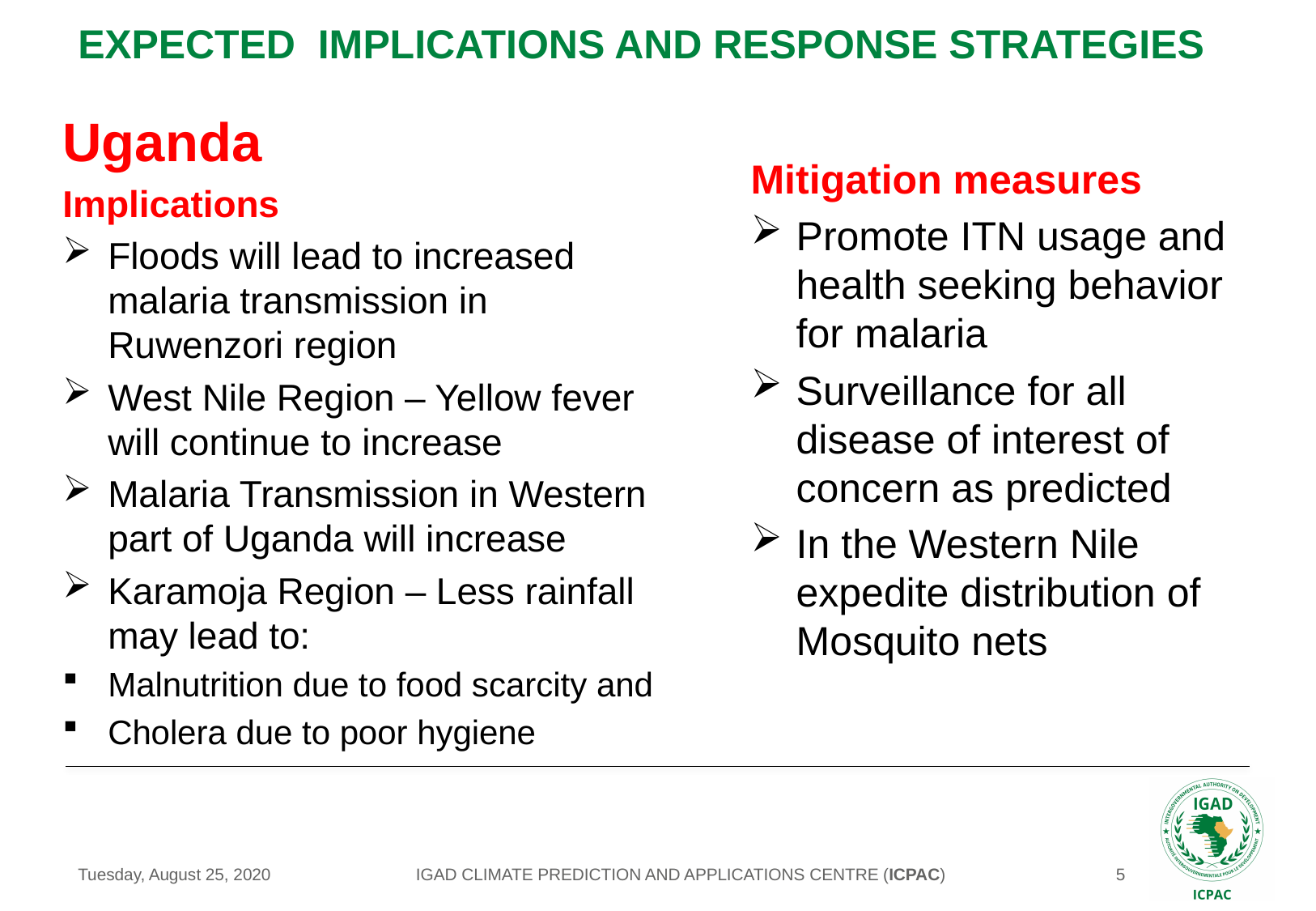

# Expected  IMPLICATIONS and response strategies

Mitigation measures
Promote ITN usage and health seeking behavior for malaria
Surveillance for all disease of interest of concern as predicted
In the Western Nile expedite distribution of Mosquito nets
Uganda
Implications
Floods will lead to increased malaria transmission in  Ruwenzori region
West Nile Region – Yellow fever will continue to increase
Malaria Transmission in Western part of Uganda will increase
Karamoja Region – Less rainfall may lead to:
Malnutrition due to food scarcity and
Cholera due to poor hygiene

IGAD CLIMATE PREDICTION AND APPLICATIONS CENTRE (ICPAC)
Tuesday, August 25, 2020
5